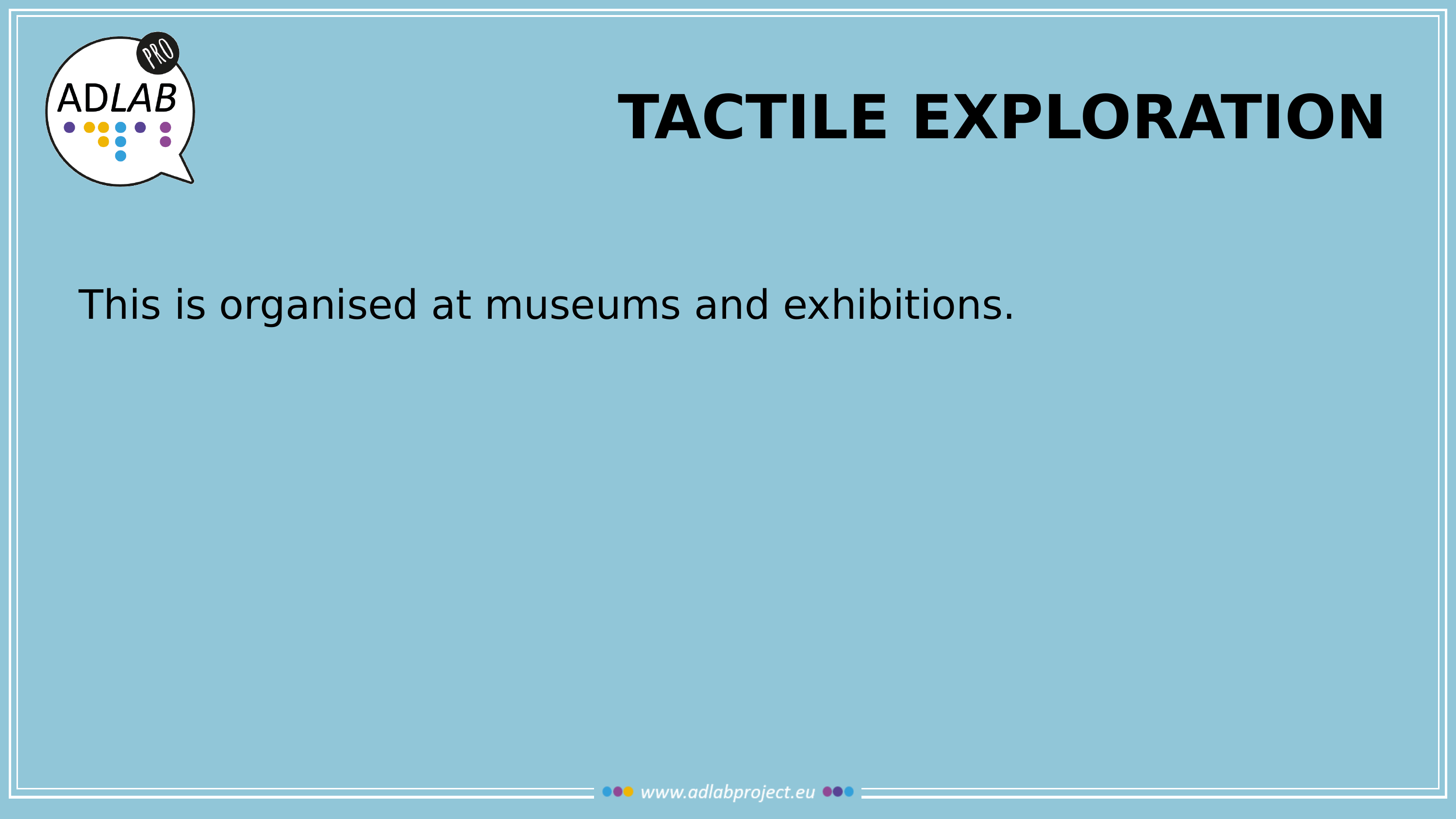

# TACTILE EXPLORATION
This is organised at museums and exhibitions.